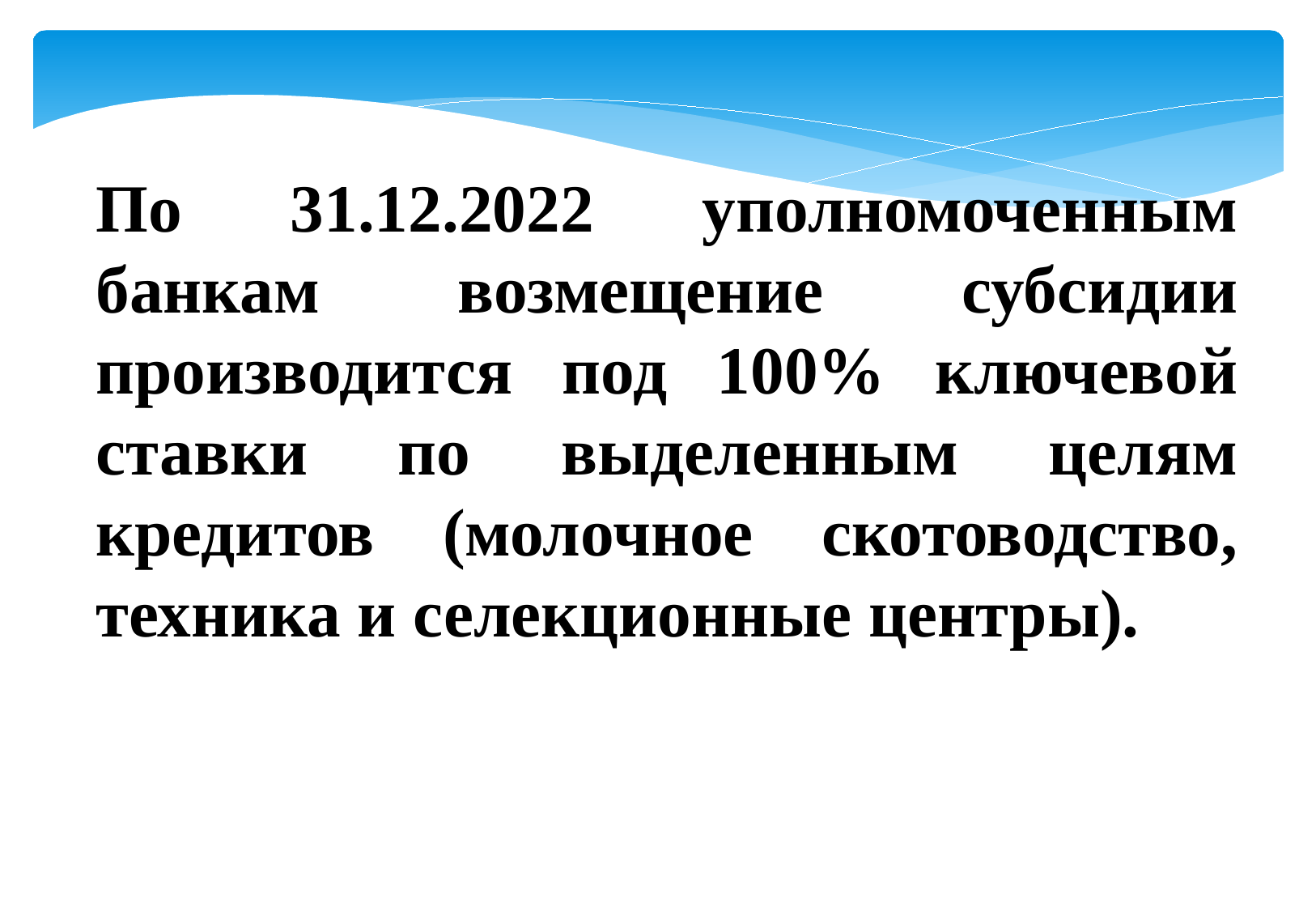

По 31.12.2022 уполномоченным банкам возмещение субсидии производится под 100% ключевой ставки по выделенным целям кредитов (молочное скотоводство, техника и селекционные центры).